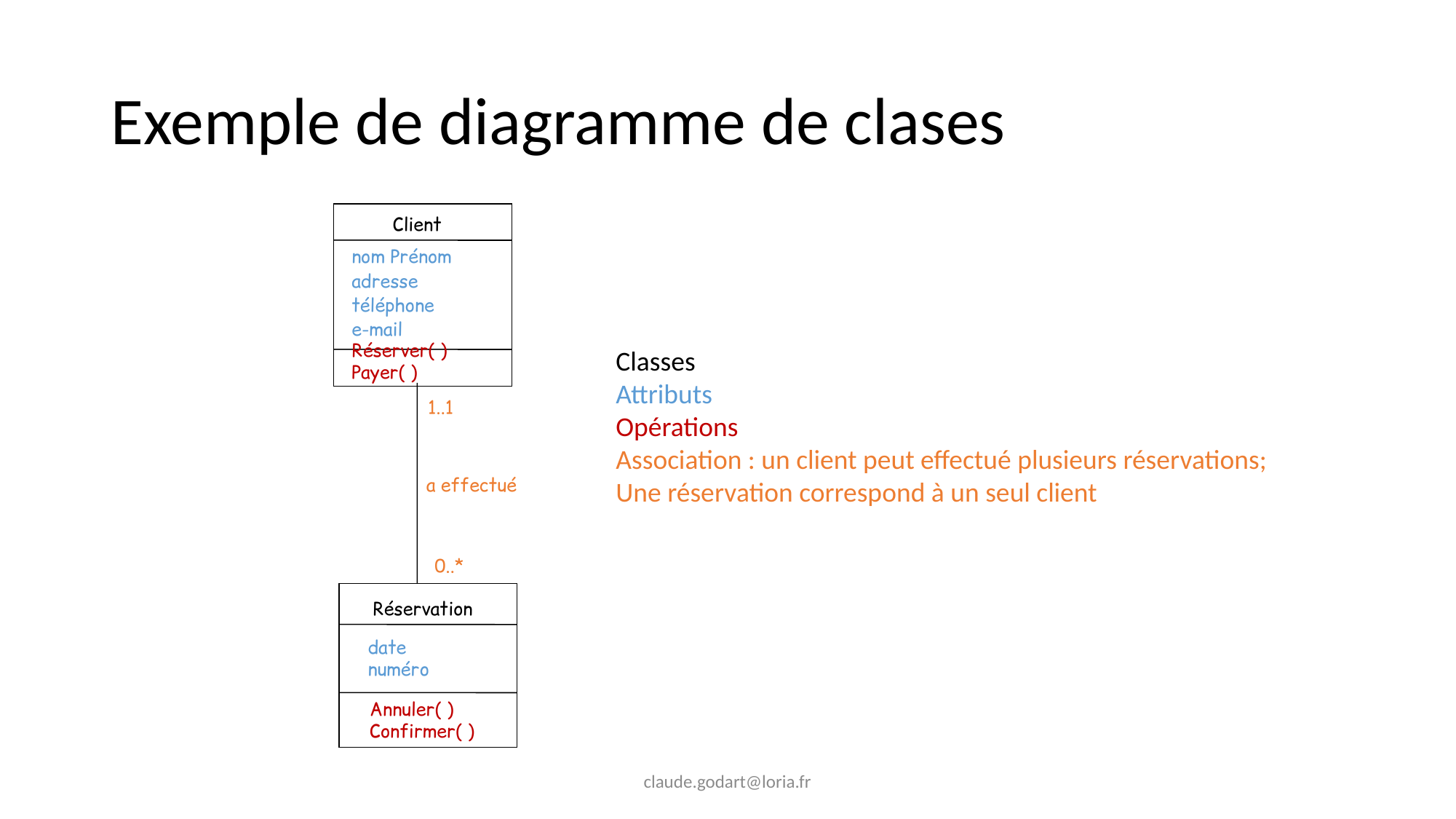

# Exemple de diagramme de clases

Client

nom Prénom
adresse
téléphone
e-mail
Réserver( )
Payer( )
Classes
Attributs
Opérations
Association : un client peut effectué plusieurs réservations;
Une réservation correspond à un seul client

1..1
a effectué

0..*

Réservation

date
numéro

Annuler( )
Confirmer( )
claude.godart@loria.fr